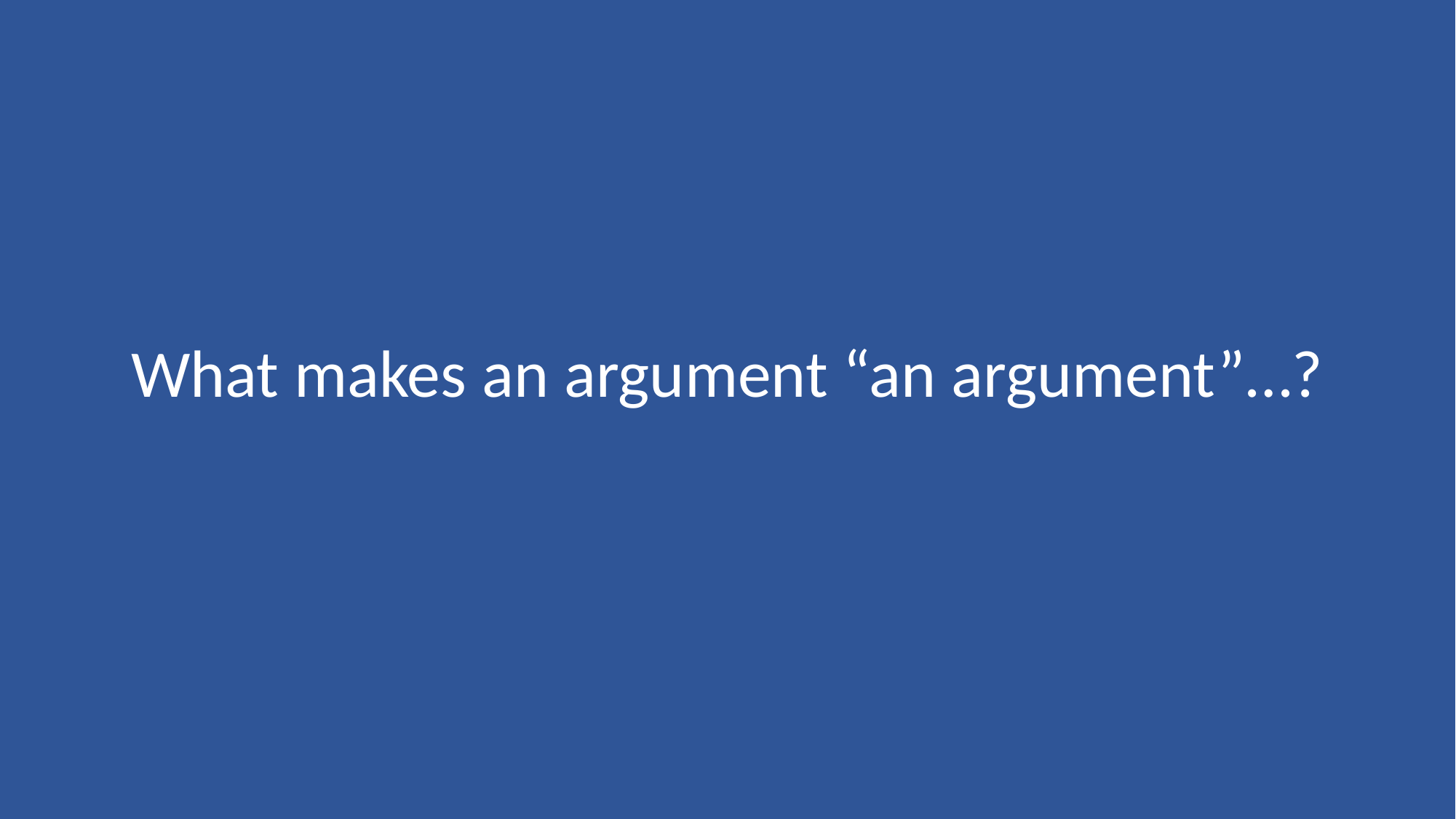

# What makes an argument “an argument”…?